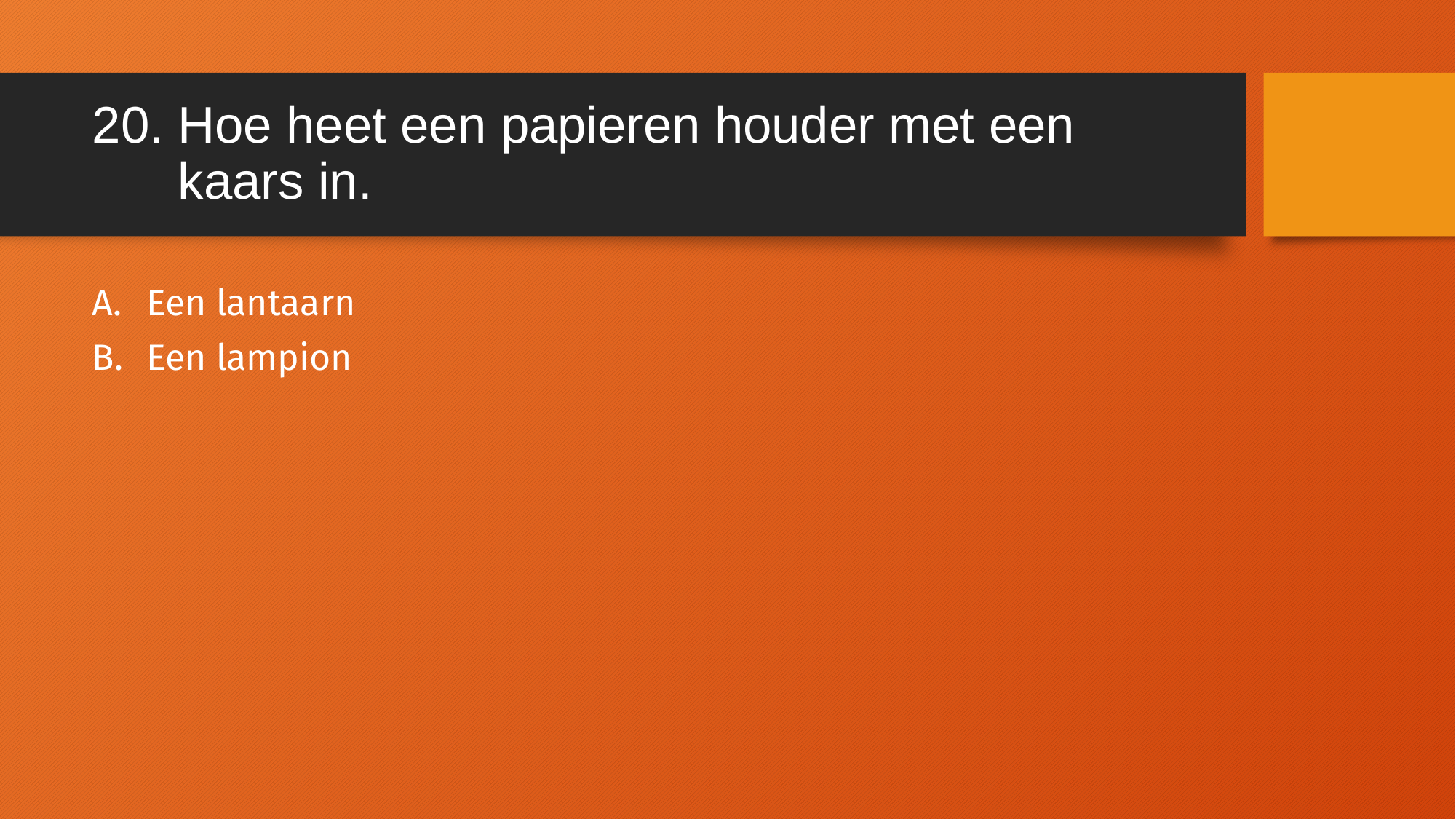

# 20. Hoe heet een papieren houder met een kaars in.
Een lantaarn
Een lampion